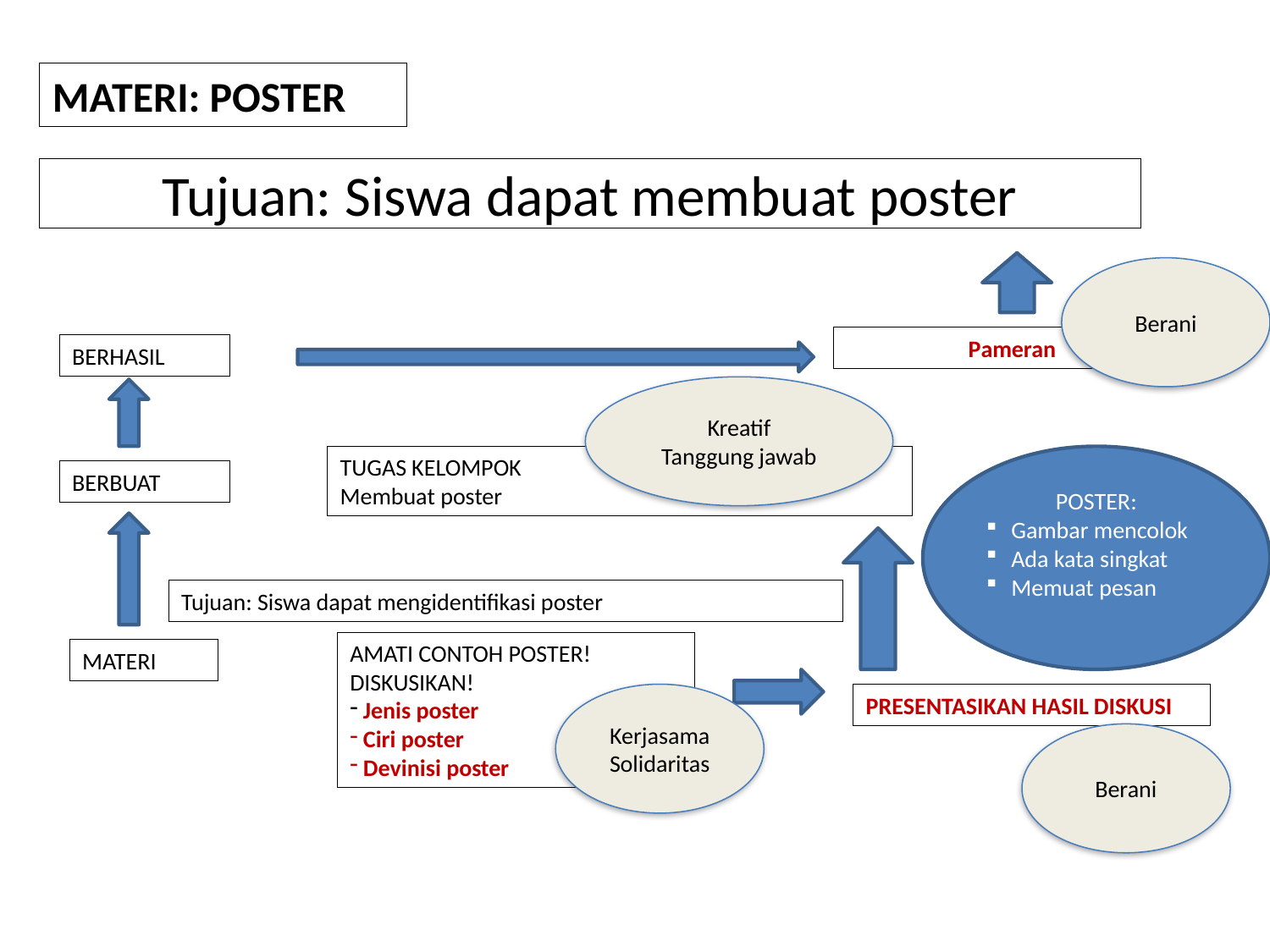

MATERI: POSTER
# Tujuan: Siswa dapat membuat poster

Berani
Pameran
BERHASIL

Kreatif
Tanggung jawab

TUGAS KELOMPOK
Membuat poster
POSTER:
Gambar mencolok
Ada kata singkat
Memuat pesan

BERBUAT

Tujuan: Siswa dapat mengidentifikasi poster
AMATI CONTOH POSTER!
DISKUSIKAN!
 Jenis poster
 Ciri poster
 Devinisi poster
MATERI

Kerjasama
Solidaritas
PRESENTASIKAN HASIL DISKUSI
Berani